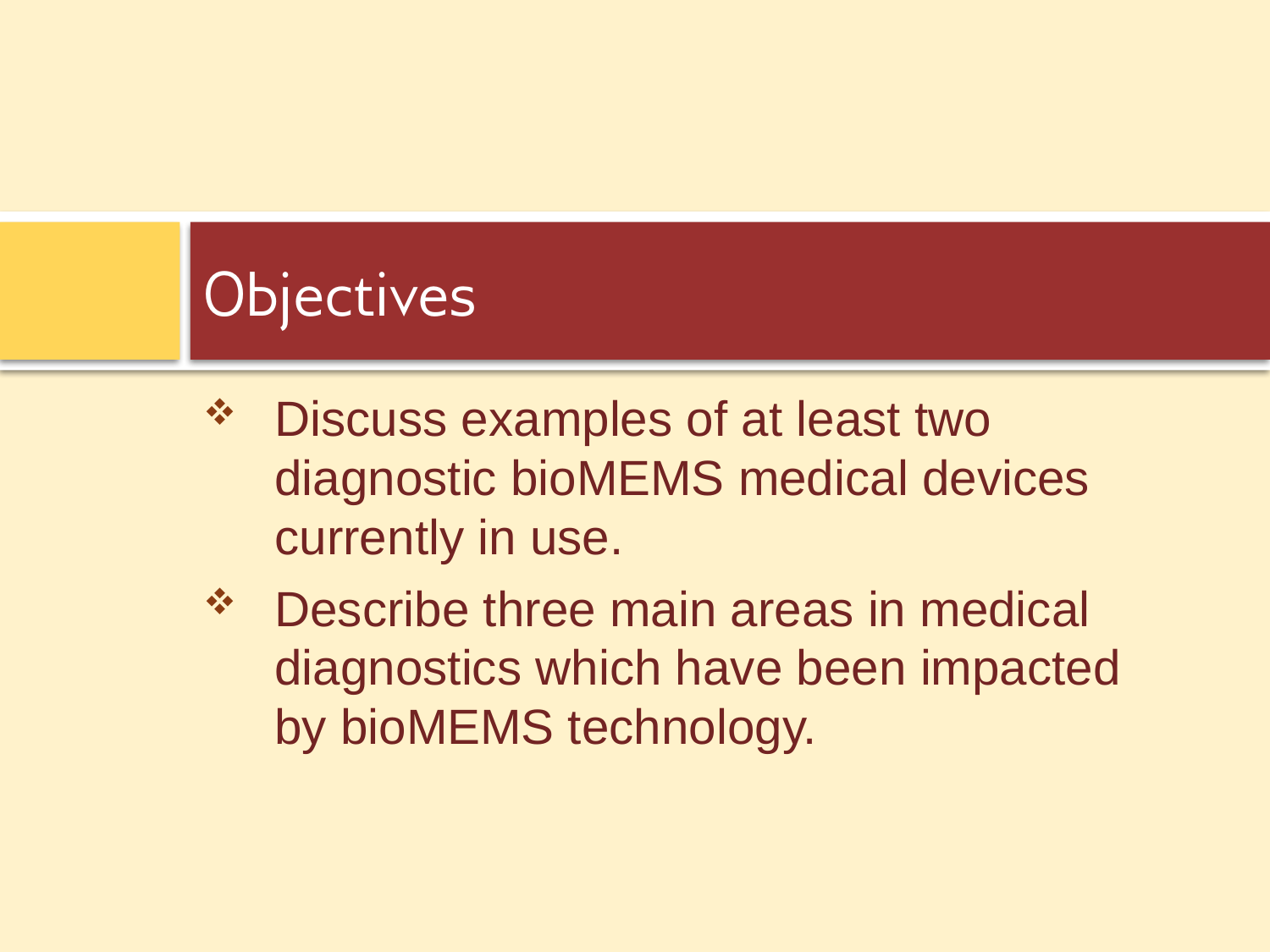

# Objectives
Discuss examples of at least two diagnostic bioMEMS medical devices currently in use.
Describe three main areas in medical diagnostics which have been impacted by bioMEMS technology.